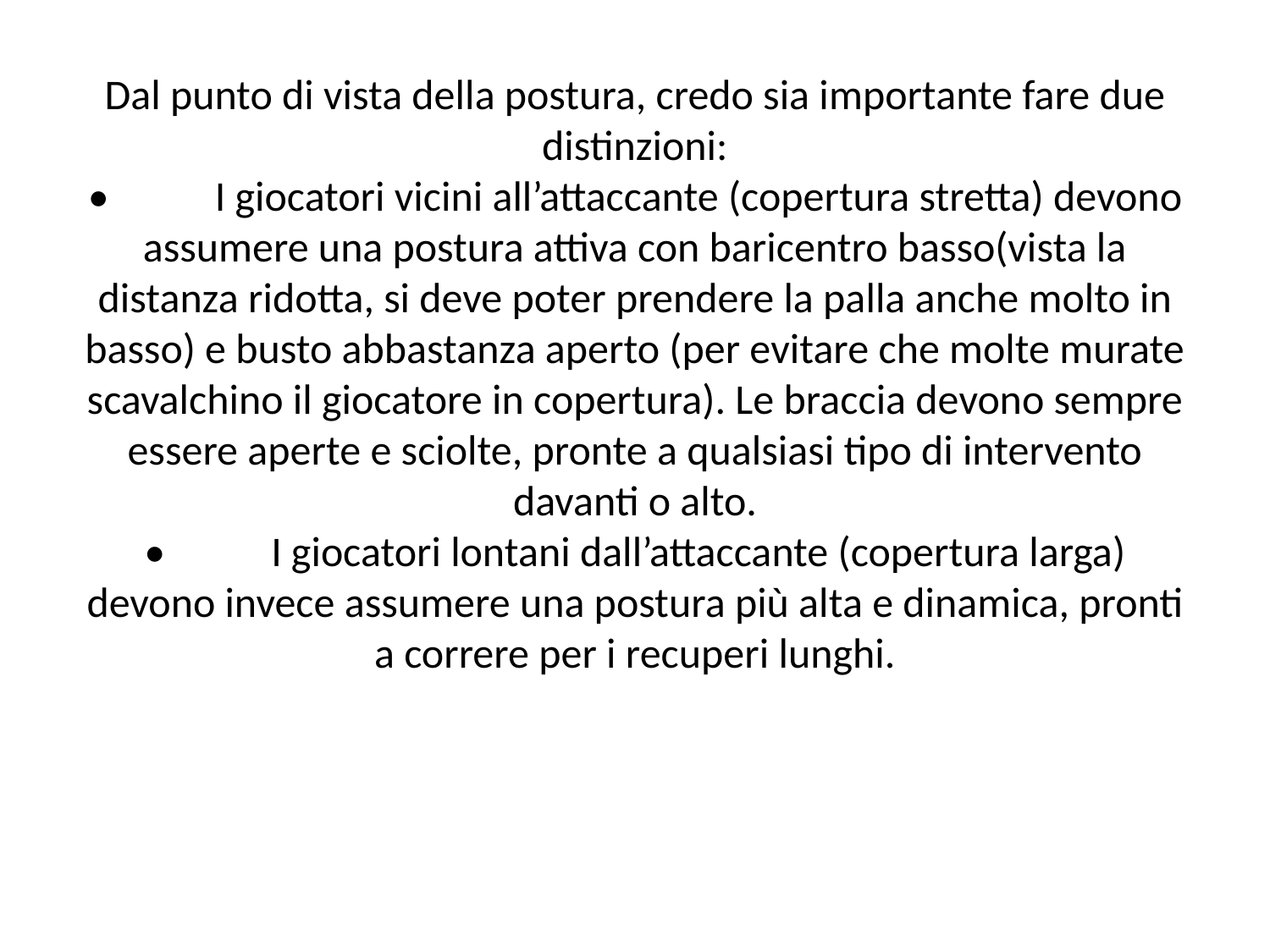

# Dal punto di vista della postura, credo sia importante fare due distinzioni: •	I giocatori vicini all’attaccante (copertura stretta) devono assumere una postura attiva con baricentro basso(vista la distanza ridotta, si deve poter prendere la palla anche molto in basso) e busto abbastanza aperto (per evitare che molte murate scavalchino il giocatore in copertura). Le braccia devono sempre essere aperte e sciolte, pronte a qualsiasi tipo di intervento davanti o alto. •	I giocatori lontani dall’attaccante (copertura larga) devono invece assumere una postura più alta e dinamica, pronti a correre per i recuperi lunghi.